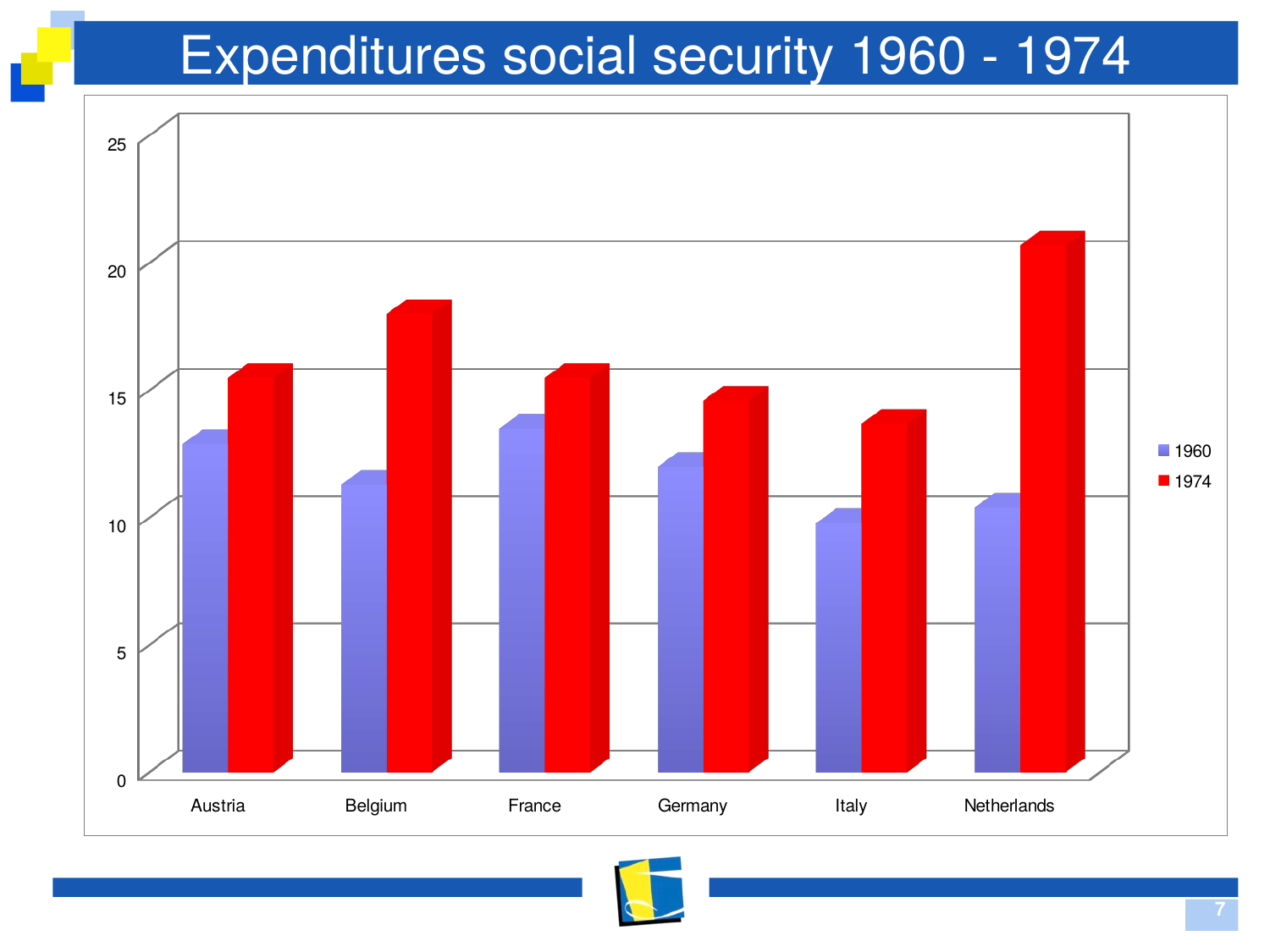

# Expenditures social security 1960 - 1974

[unsupported chart]

7